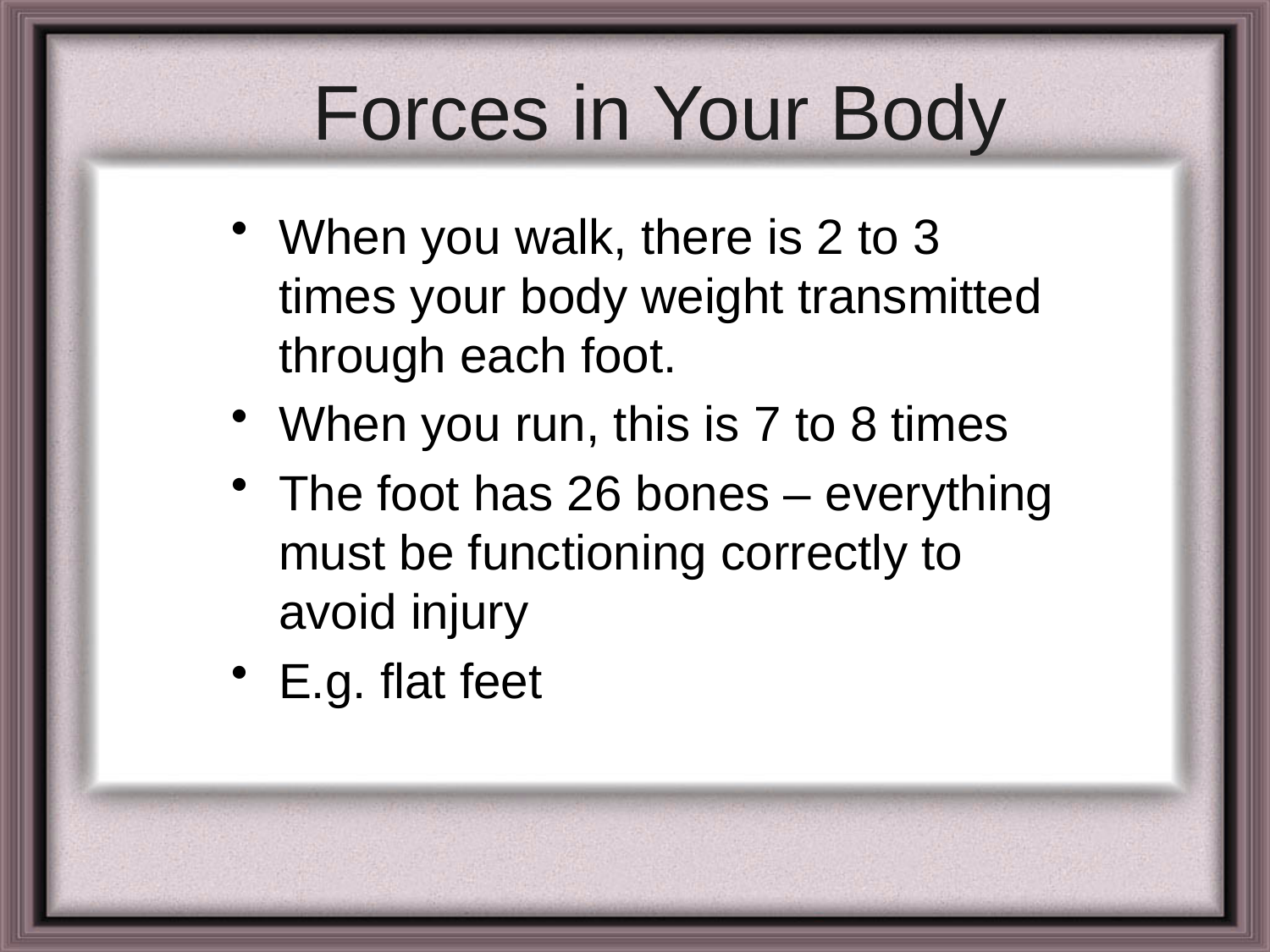

# Forces in Your Body
When you walk, there is 2 to 3 times your body weight transmitted through each foot.
When you run, this is 7 to 8 times
The foot has 26 bones – everything must be functioning correctly to avoid injury
E.g. flat feet